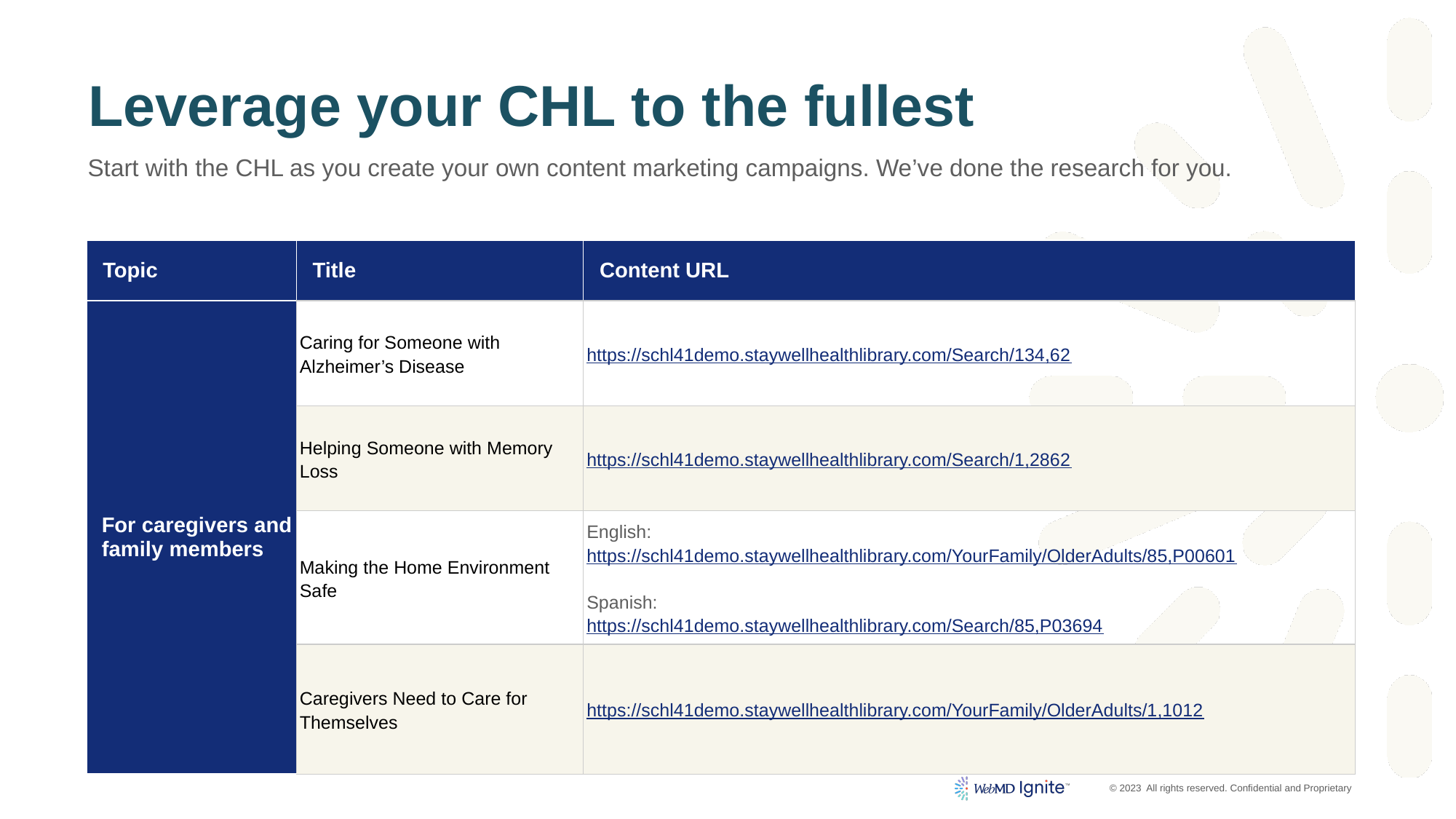

# Leverage your CHL to the fullest
Start with the CHL as you create your own content marketing campaigns. We’ve done the research for you.
| Topic | Title | Content URL |
| --- | --- | --- |
| For caregivers and family members | Caring for Someone with Alzheimer’s Disease | https://schl41demo.staywellhealthlibrary.com/Search/134,62 |
|  | Helping Someone with Memory Loss | https://schl41demo.staywellhealthlibrary.com/Search/1,2862 |
|  | Making the Home Environment Safe | English: https://schl41demo.staywellhealthlibrary.com/YourFamily/OlderAdults/85,P00601 Spanish: https://schl41demo.staywellhealthlibrary.com/Search/85,P03694 |
|  | Caregivers Need to Care for Themselves | https://schl41demo.staywellhealthlibrary.com/YourFamily/OlderAdults/1,1012 |